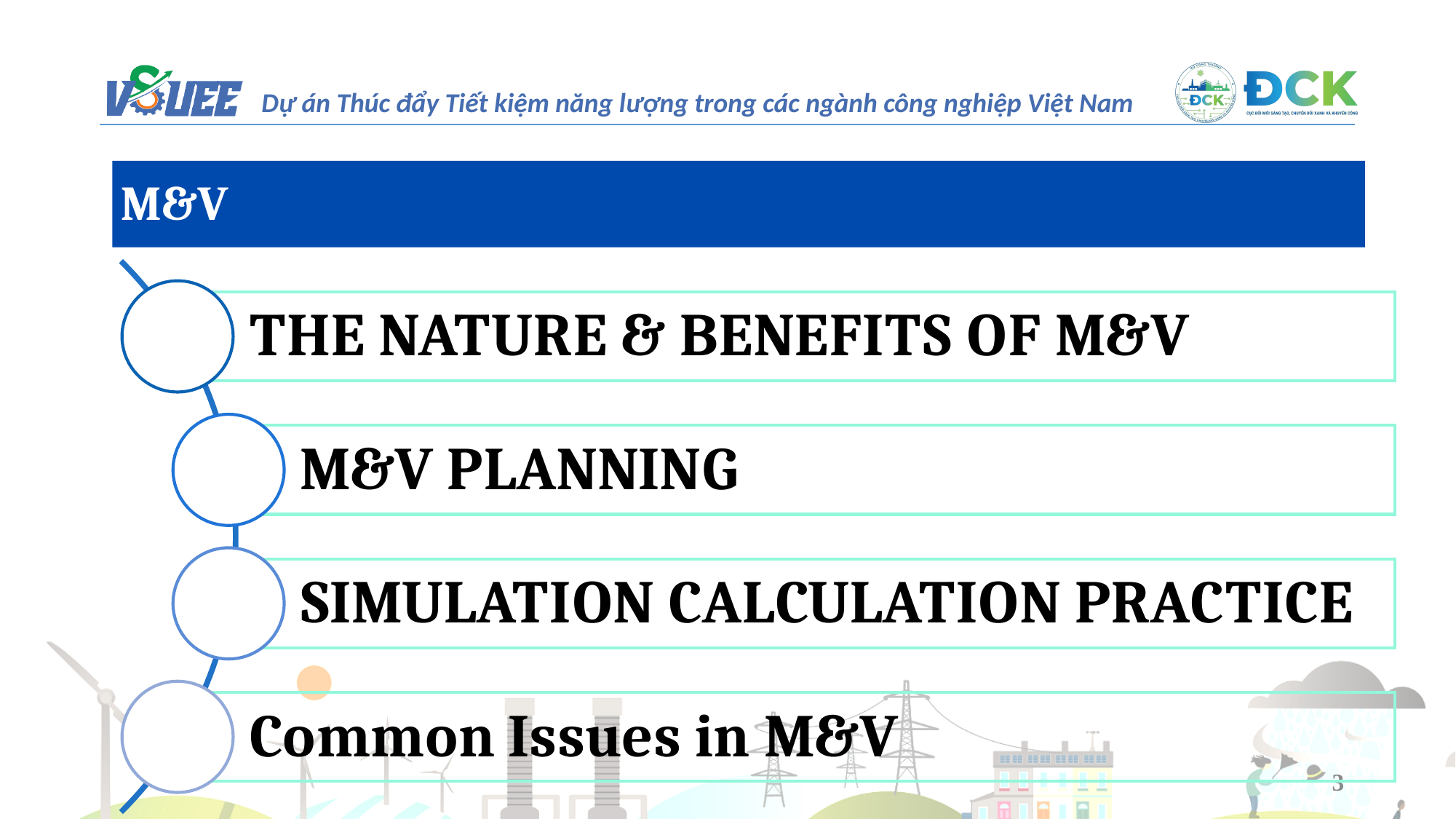

THE NATURE & BENEFITS OF M&V

M&V PLANNING

SIMULATION CALCULATION PRACTICE

Common Issues in M&V
M&V
3